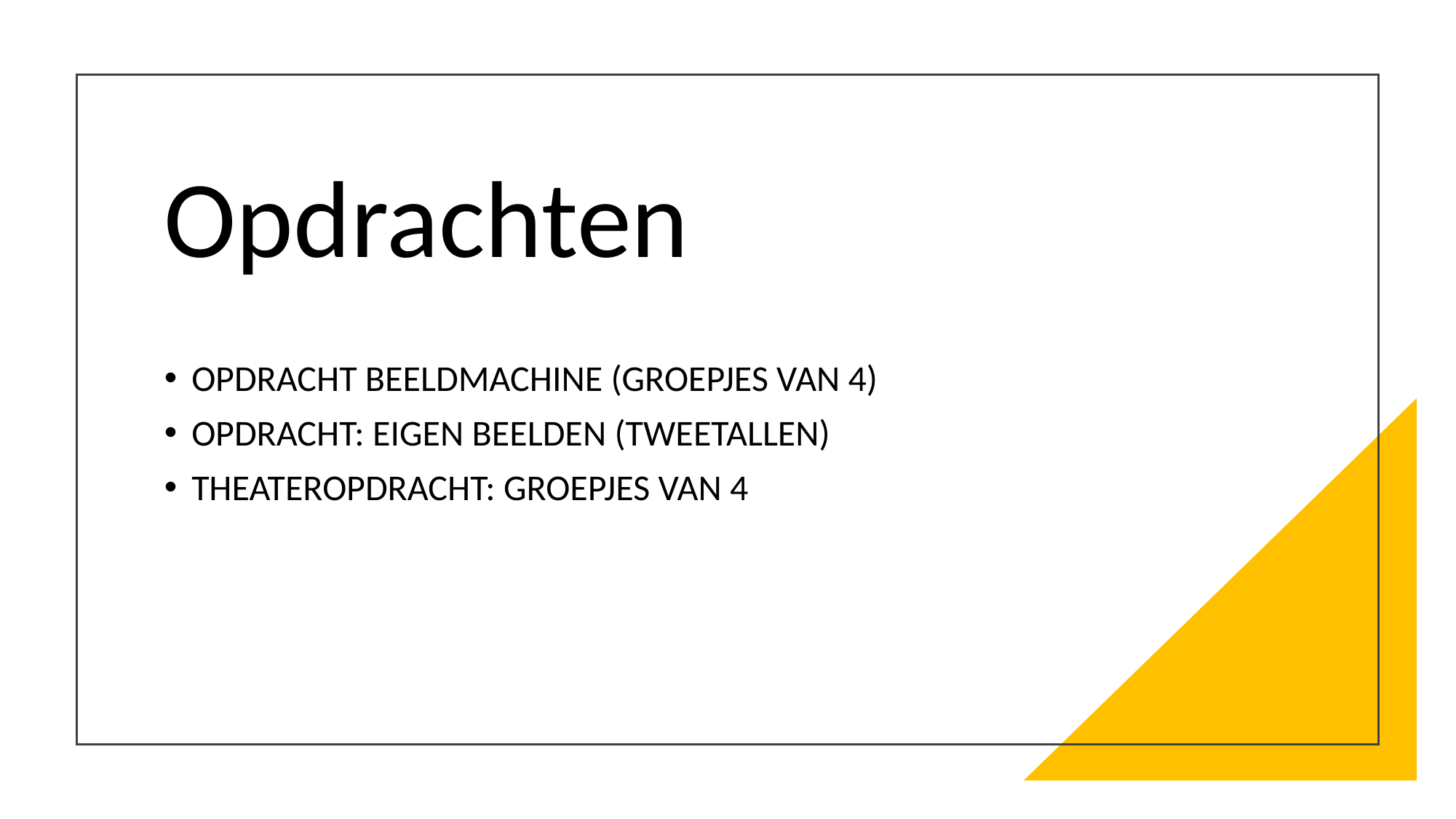

# Opdrachten
OPDRACHT BEELDMACHINE (GROEPJES VAN 4)
OPDRACHT: EIGEN BEELDEN (TWEETALLEN)
THEATEROPDRACHT: GROEPJES VAN 4